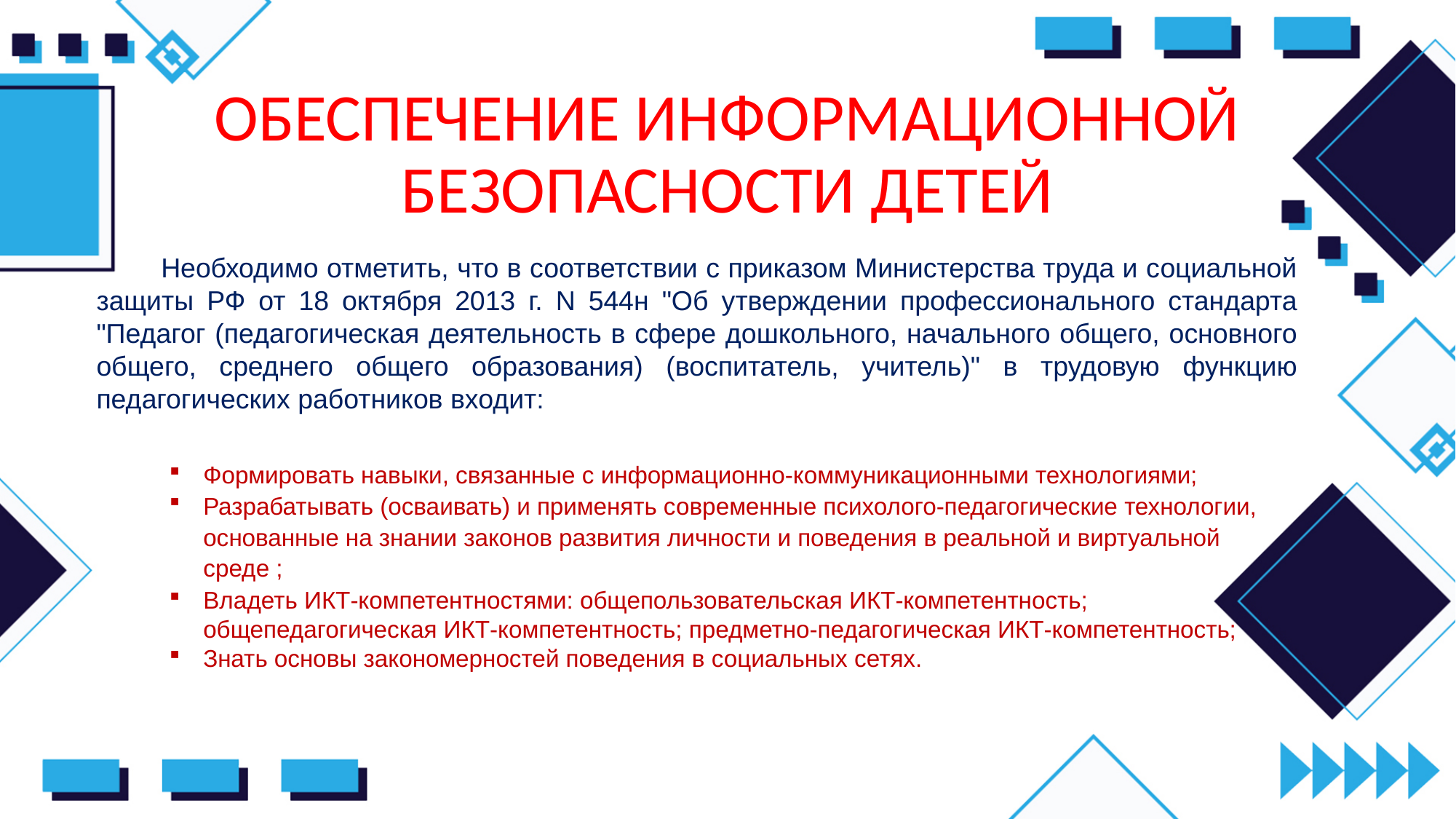

# ОБЕСПЕЧЕНИЕ ИНФОРМАЦИОННОЙ БЕЗОПАСНОСТИ ДЕТЕЙ
Необходимо отметить, что в соответствии с приказом Министерства труда и социальной защиты РФ от 18 октября 2013 г. N 544н "Об утверждении профессионального стандарта "Педагог (педагогическая деятельность в сфере дошкольного, начального общего, основного общего, среднего общего образования) (воспитатель, учитель)" в трудовую функцию педагогических работников входит:
Формировать навыки, связанные с информационно-коммуникационными технологиями;
Разрабатывать (осваивать) и применять современные психолого-педагогические технологии, основанные на знании законов развития личности и поведения в реальной и виртуальной среде ;
Владеть ИКТ-компетентностями: общепользовательская ИКТ-компетентность; общепедагогическая ИКТ-компетентность; предметно-педагогическая ИКТ-компетентность;
Знать основы закономерностей поведения в социальных сетях.